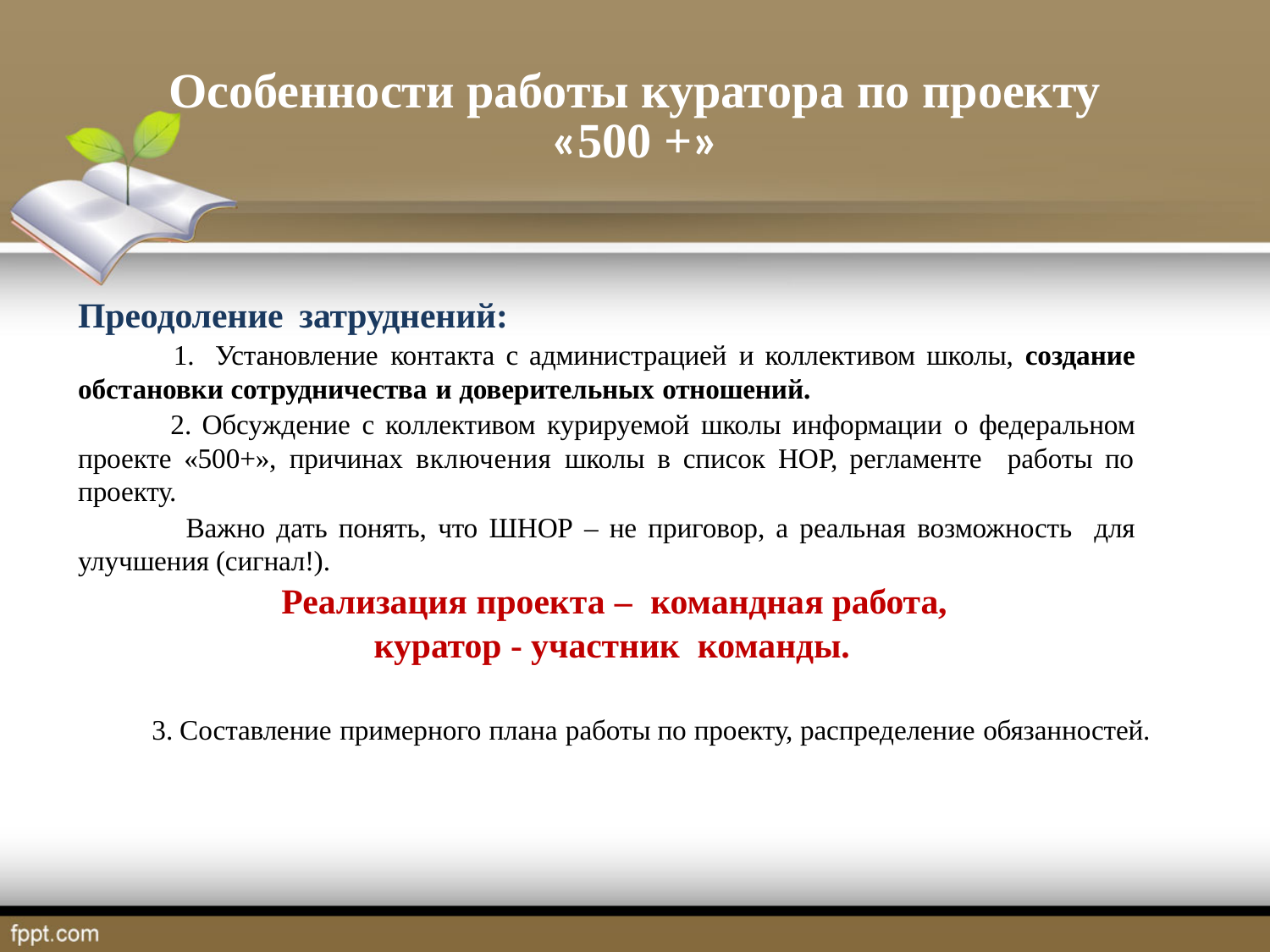

# Особенности работы куратора по проекту «500 +»
Преодоление затруднений:
         1.  Установление контакта с администрацией и коллективом школы, создание  обстановки сотрудничества и доверительных отношений.
        2. Обсуждение с коллективом курируемой школы информации о федеральном  проекте «500+», причинах включения школы в список НОР, регламенте  работы по  проекту.
          Важно дать понять, что ШНОР – не приговор, а реальная возможность  для  улучшения (сигнал!).
  Реализация проекта –  командная работа,
куратор - участник  команды.

3. Составление примерного плана работы по проекту, распределение обязанностей.